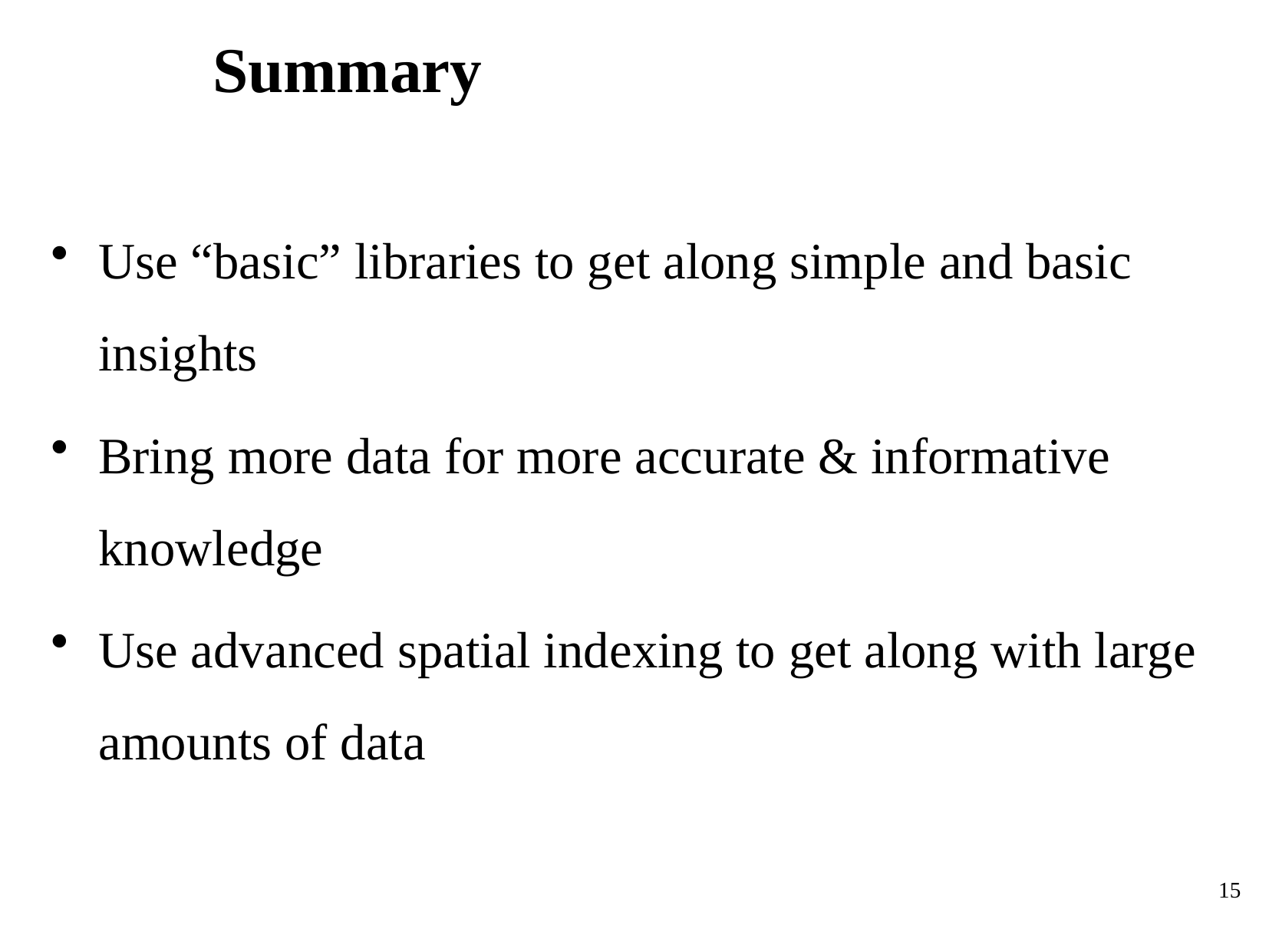

# Summary
Use “basic” libraries to get along simple and basic insights
Bring more data for more accurate & informative knowledge
Use advanced spatial indexing to get along with large amounts of data
15